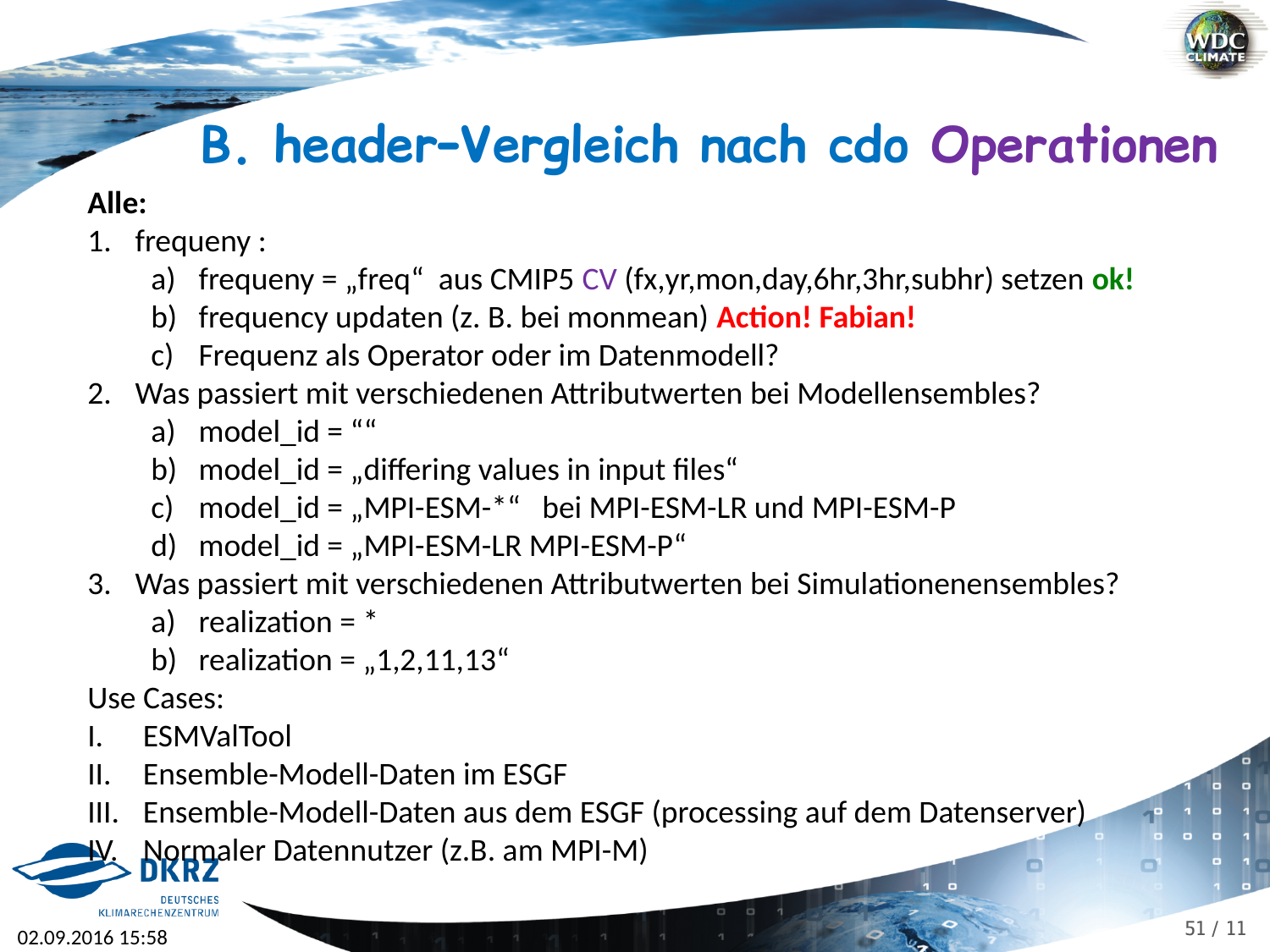

B. header–Vergleich nach cdo Operationen
Alle:
frequeny :
frequeny = „freq“  aus CMIP5 CV (fx,yr,mon,day,6hr,3hr,subhr) setzen ok!
frequency updaten (z. B. bei monmean) Action! Fabian!
Frequenz als Operator oder im Datenmodell?
Was passiert mit verschiedenen Attributwerten bei Modellensembles?
model_id = ““
model_id = „differing values in input files“
model_id = „MPI-ESM-*“   bei MPI-ESM-LR und MPI-ESM-P
model_id = „MPI-ESM-LR MPI-ESM-P“
Was passiert mit verschiedenen Attributwerten bei Simulationenensembles?
realization = *
realization = „1,2,11,13“
Use Cases:
ESMValTool
Ensemble-Modell-Daten im ESGF
Ensemble-Modell-Daten aus dem ESGF (processing auf dem Datenserver)
Normaler Datennutzer (z.B. am MPI-M)